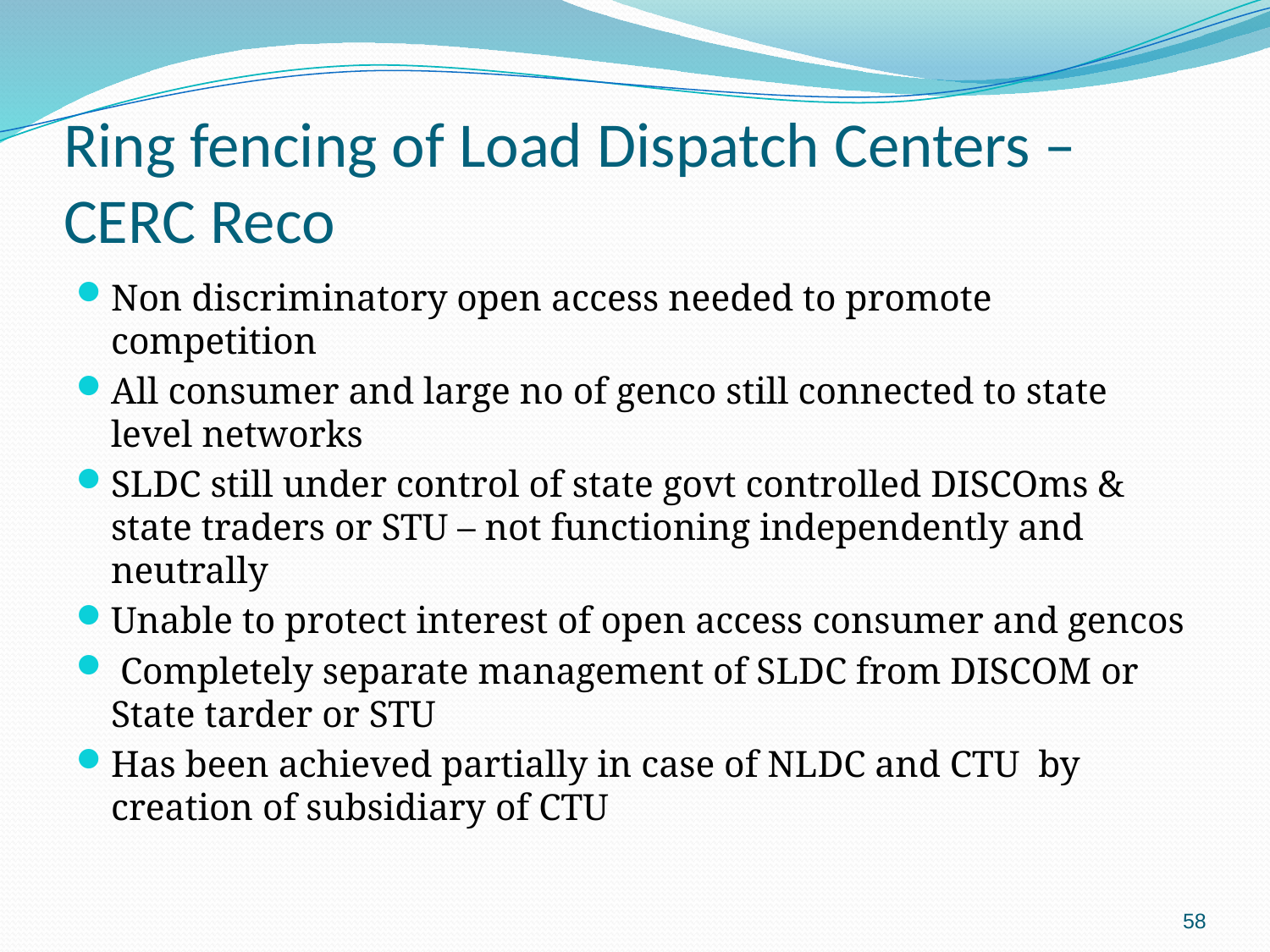

# Ring fencing of Load Dispatch Centers –CERC Reco
Non discriminatory open access needed to promote competition
All consumer and large no of genco still connected to state level networks
SLDC still under control of state govt controlled DISCOms & state traders or STU – not functioning independently and neutrally
Unable to protect interest of open access consumer and gencos
 Completely separate management of SLDC from DISCOM or State tarder or STU
Has been achieved partially in case of NLDC and CTU  by creation of subsidiary of CTU
58